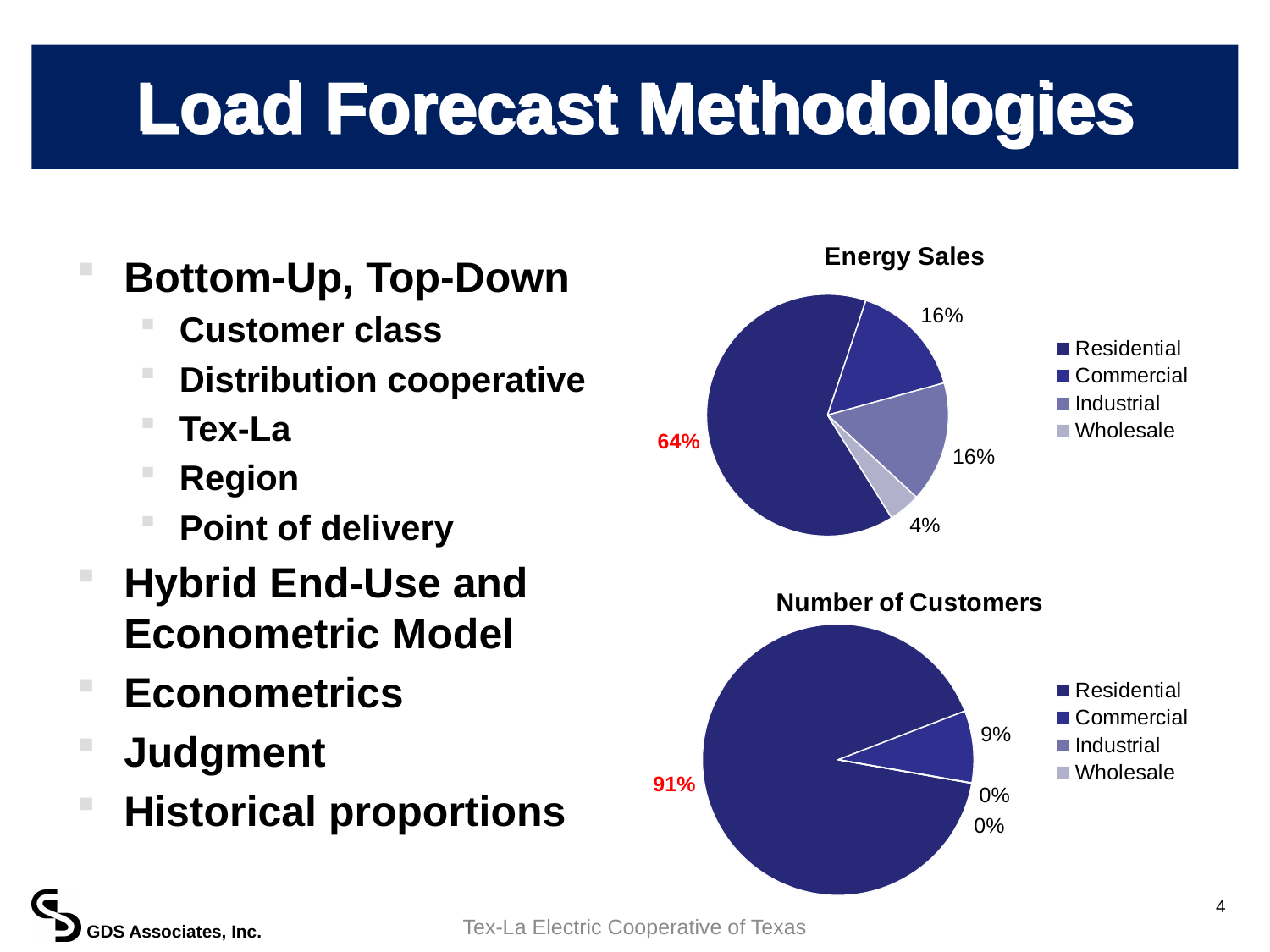

# Load Forecast Methodologies

### Chart: Energy Sales

| Category |  |
|---|---|
| Residential | 947595610.5639021 |
| Commercial | 230497913.15059605 |
| Industrial | 239317822.24246398 |
| Wholesale | 62825400.0 |
Bottom-Up, Top-Down
Customer class
Distribution cooperative
Tex-La
Region
Point of delivery
Hybrid End-Use and Econometric Model
Econometrics
Judgment
Historical proportions

### Chart: Number of Customers

| Category |  |
|---|---|
| Residential | 70309.42681094204 |
| Commercial | 6609.18809361396 |
| Industrial | 18.418747694758544 |
| Wholesale | 3.887084733109369 |
4
Tex-La Electric Cooperative of Texas